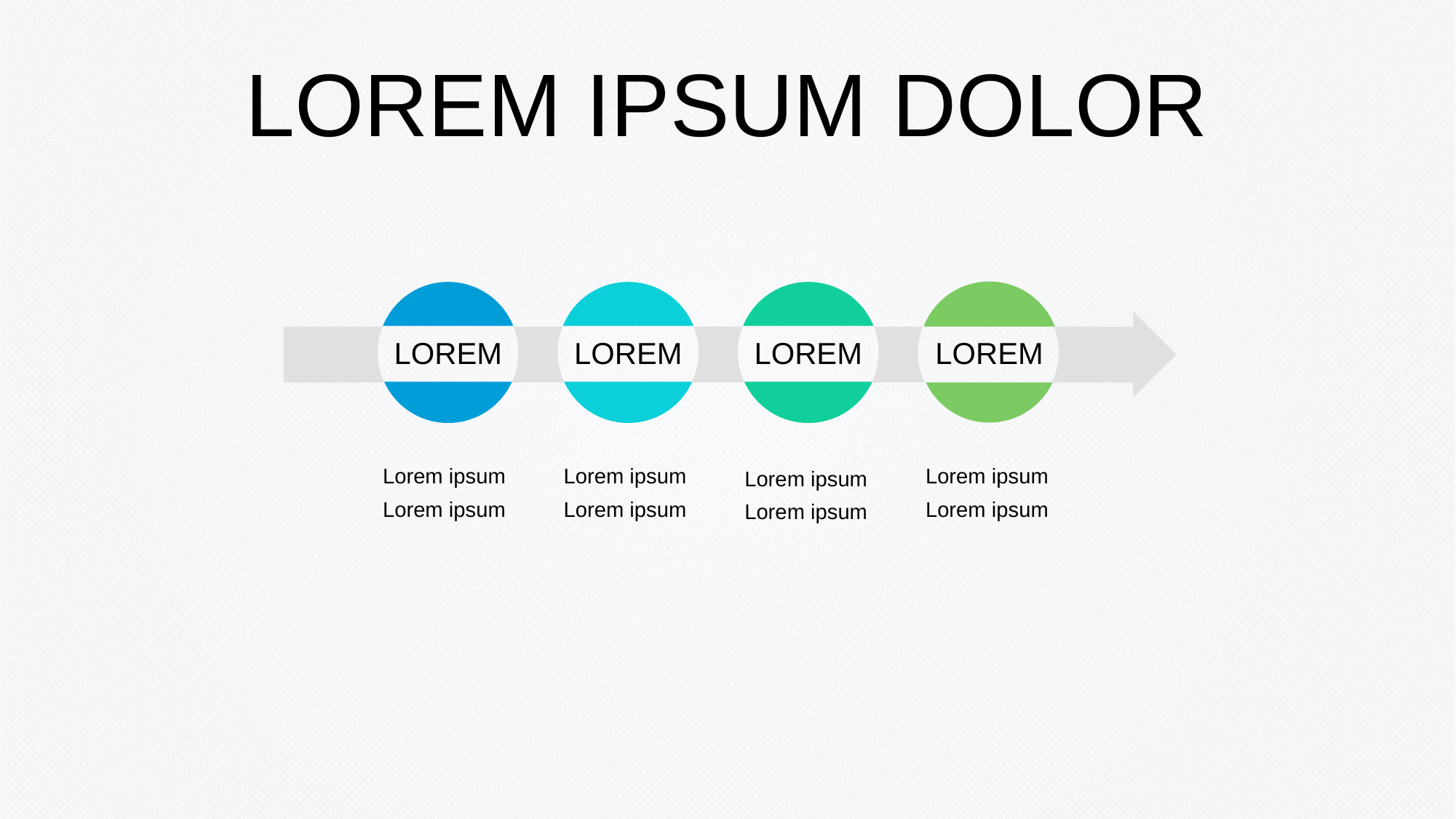

# LOREM IPSUM DOLOR
LOREM
LOREM
LOREM
LOREM

Lorem ipsum
Lorem ipsum
Lorem ipsum
Lorem ipsum
Lorem ipsum
Lorem ipsum
Lorem ipsum
Lorem ipsum